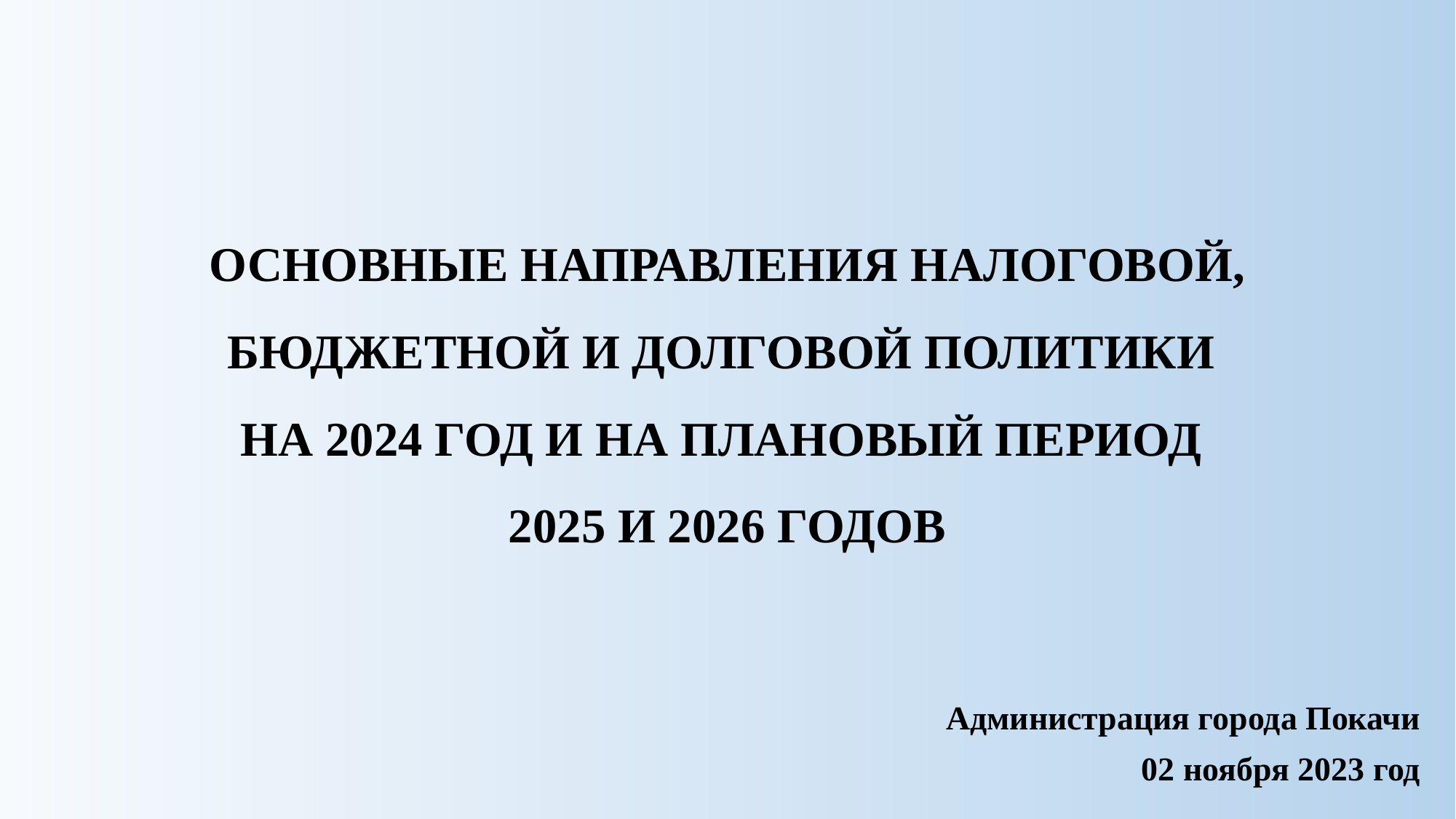

# ОСНОВНЫЕ НАПРАВЛЕНИЯ НАЛОГОВОЙ, БЮДЖЕТНОЙ И ДОЛГОВОЙ ПОЛИТИКИ НА 2024 ГОД И НА ПЛАНОВЫЙ ПЕРИОД 2025 И 2026 ГОДОВ
Администрация города Покачи
02 ноября 2023 год